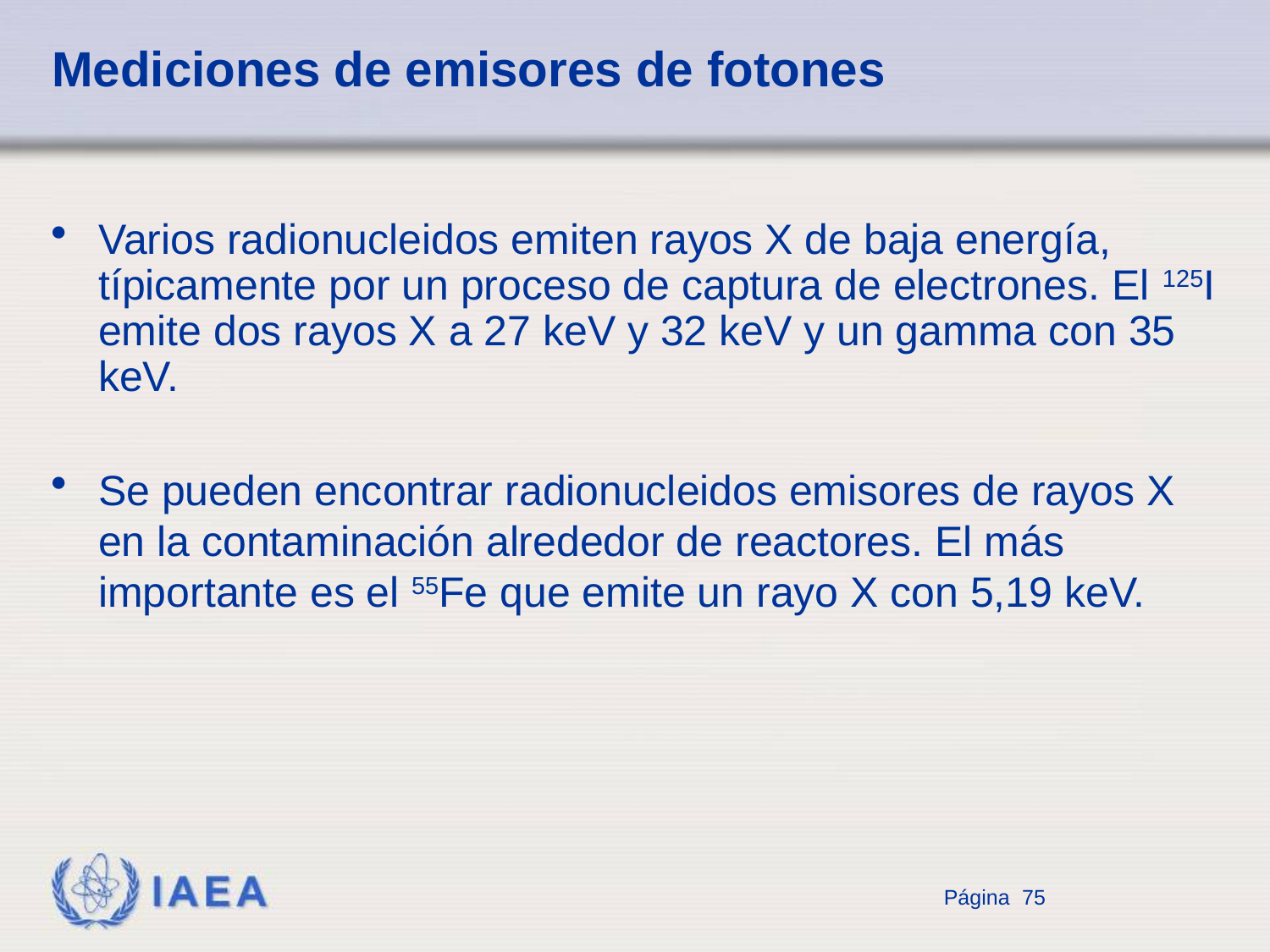

# Mediciones de emisores de fotones
Varios radionucleidos emiten rayos X de baja energía, típicamente por un proceso de captura de electrones. El 125I emite dos rayos X a 27 keV y 32 keV y un gamma con 35 keV.

Se pueden encontrar radionucleidos emisores de rayos X en la contaminación alrededor de reactores. El más importante es el 55Fe que emite un rayo X con 5,19 keV.